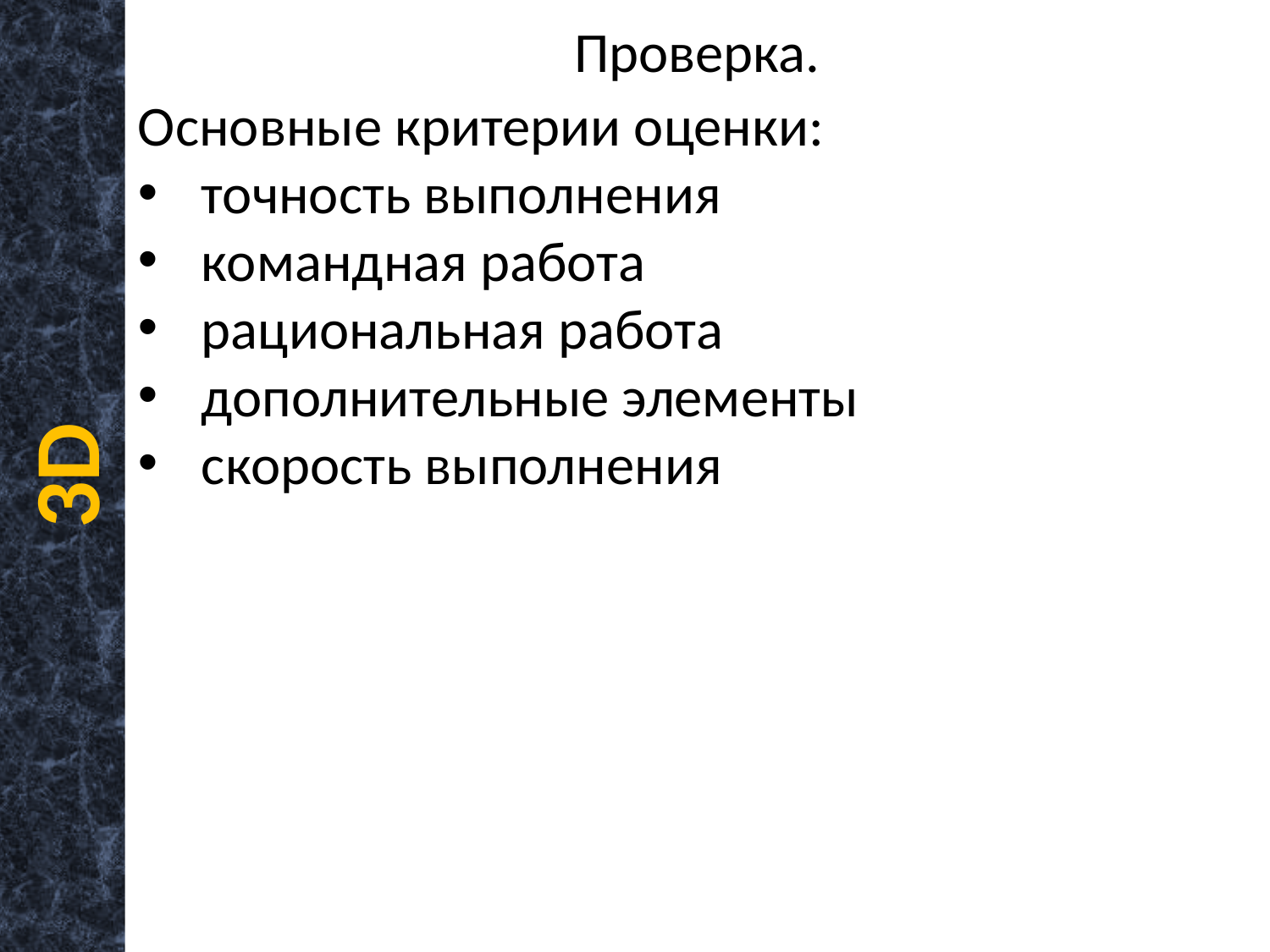

Проверка.
Основные критерии оценки:
точность выполнения
командная работа
рациональная работа
дополнительные элементы
скорость выполнения

3D